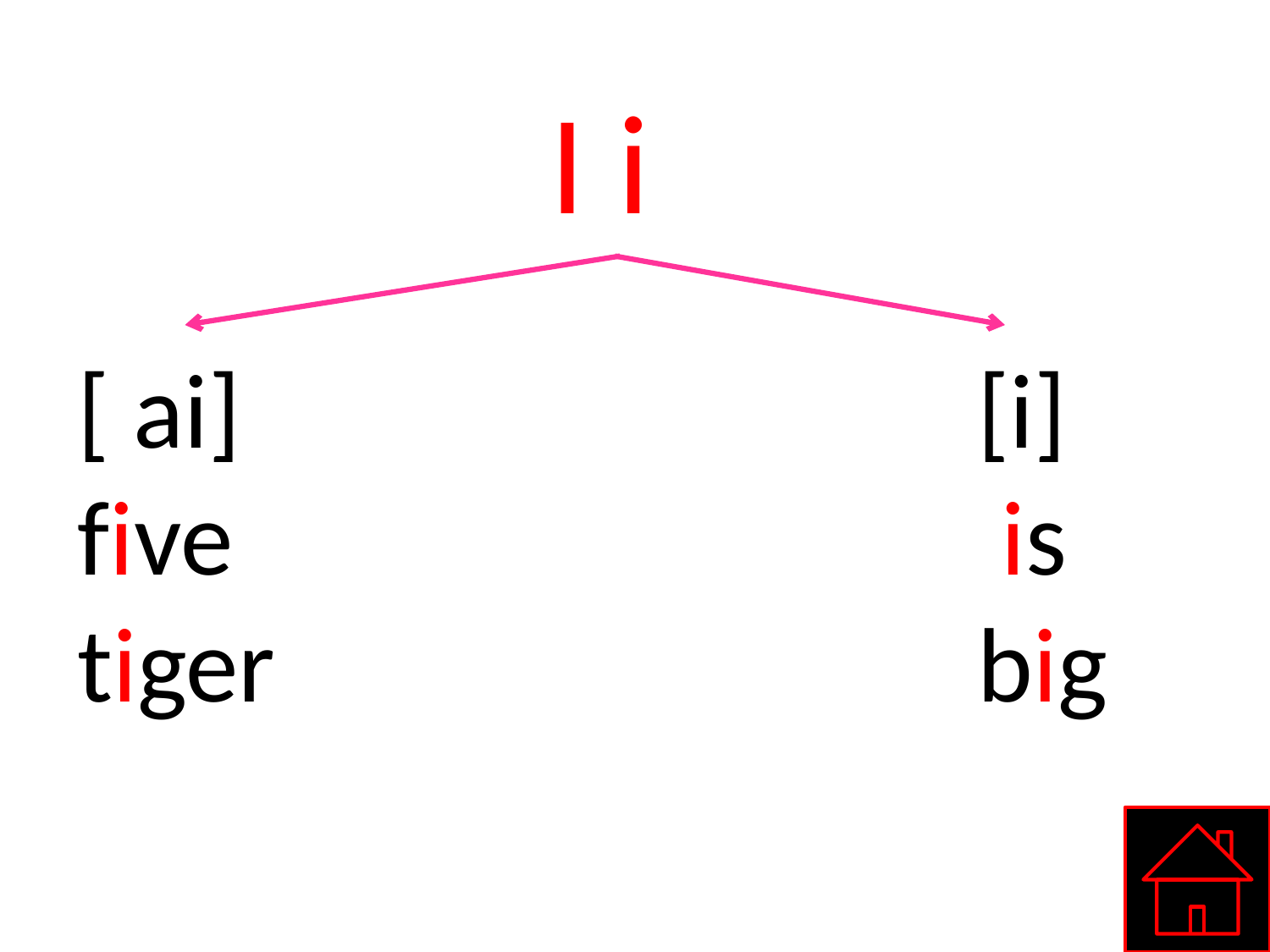

#
I i
[ ai] five
tiger

[i]
 is
big